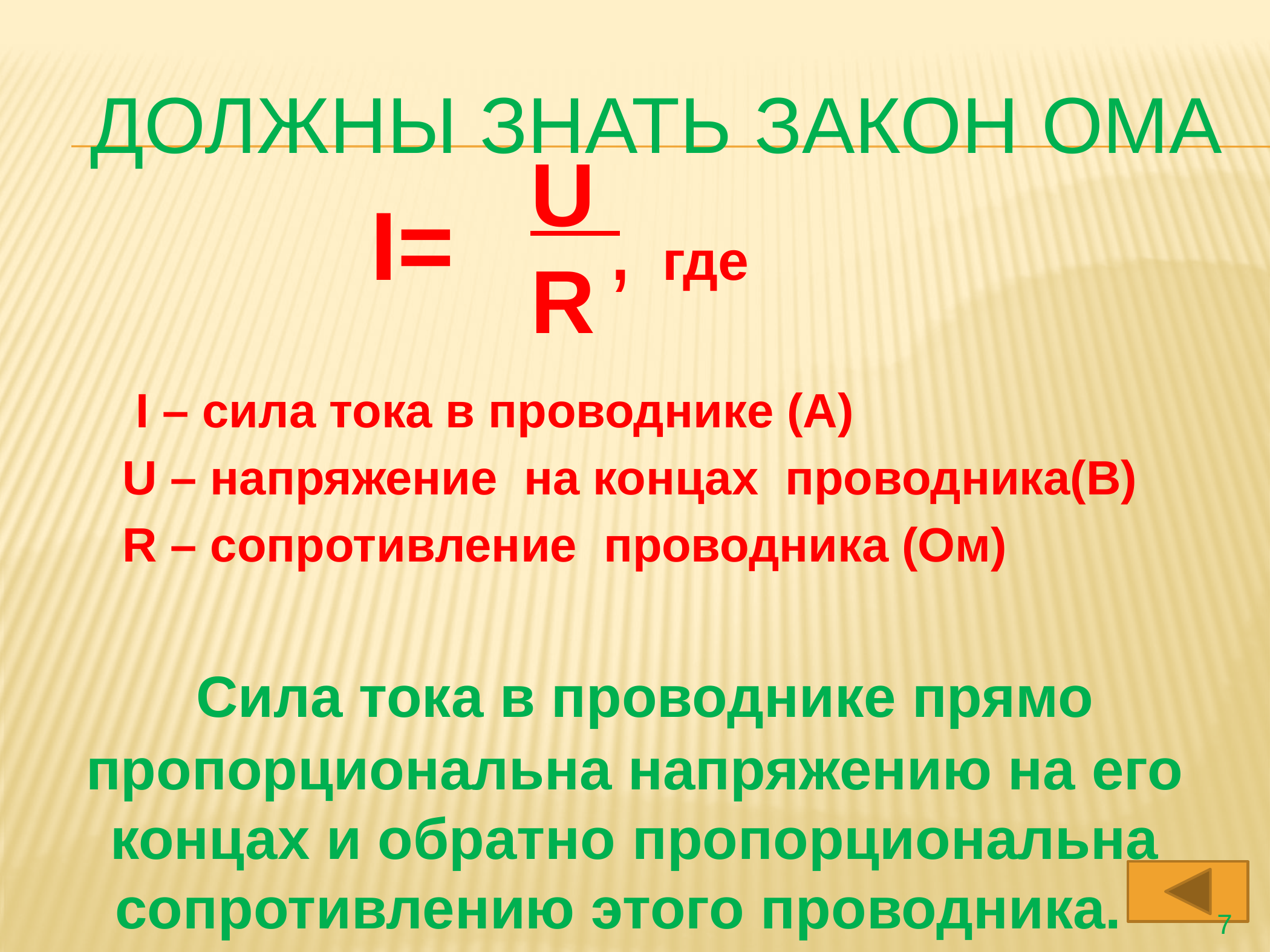

# ДОЛЖНЫ знать закон Ома
U
R
                       I=     , где

         I – сила тока в проводнике (А)
        U – напряжение  на концах  проводника(В)
        R – сопротивление  проводника (Ом)

 Сила тока в проводнике прямо пропорциональна напряжению на его концах и обратно пропорциональна сопротивлению этого проводника.

7